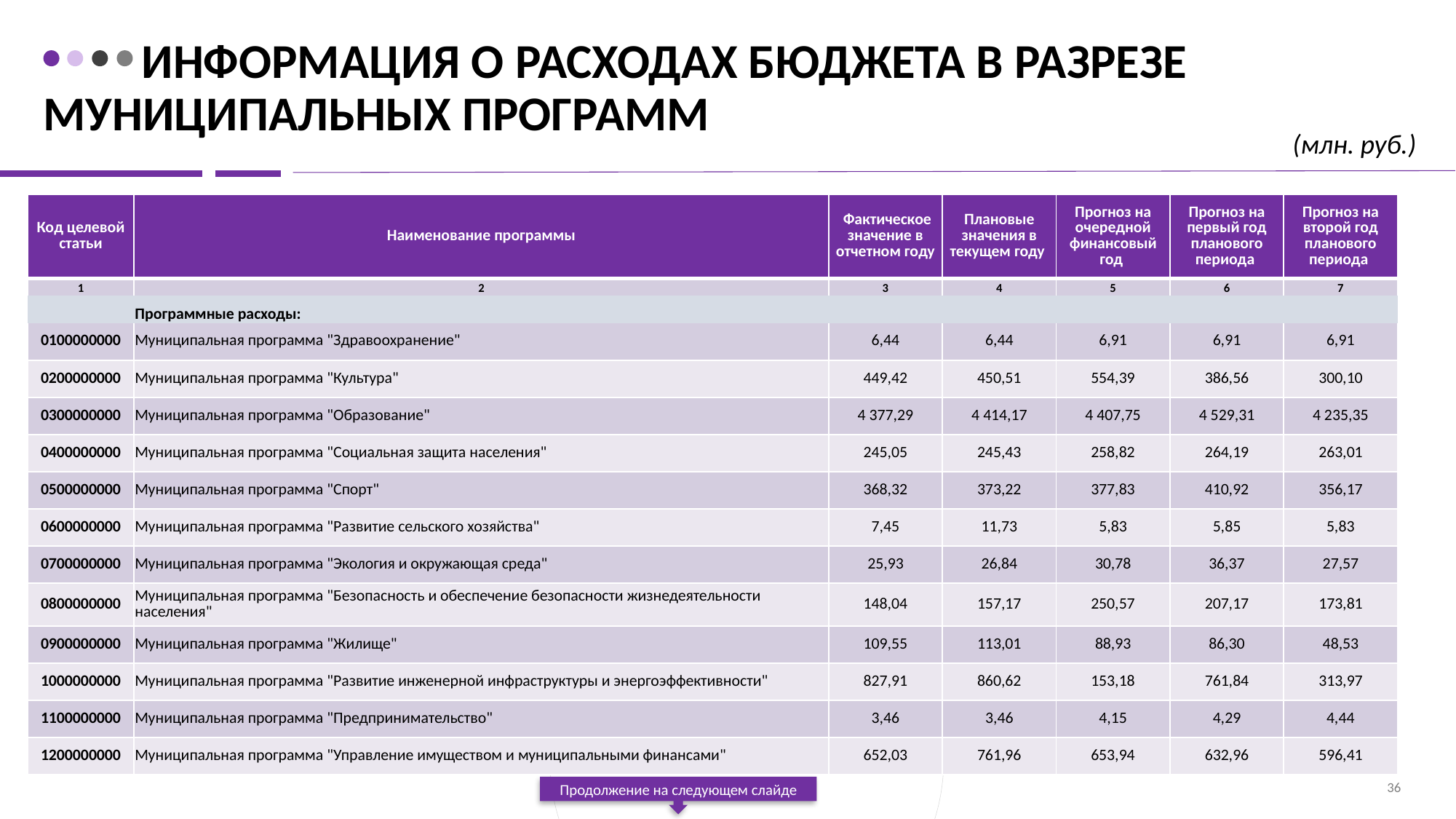

# Информация о расходах бюджета в разрезе муниципальных программ
(млн. руб.)
| Код целевой статьи | Наименование программы | Фактическое значение в отчетном году | Плановые значения в текущем году | Прогноз на очередной финансовый год | Прогноз на первый год планового периода | Прогноз на второй год планового периода |
| --- | --- | --- | --- | --- | --- | --- |
| 1 | 2 | 3 | 4 | 5 | 6 | 7 |
|  | Программные расходы: |  |  |  |  |  |
| 0100000000 | Муниципальная программа "Здравоохранение" | 6,44 | 6,44 | 6,91 | 6,91 | 6,91 |
| 0200000000 | Муниципальная программа "Культура" | 449,42 | 450,51 | 554,39 | 386,56 | 300,10 |
| 0300000000 | Муниципальная программа "Образование" | 4 377,29 | 4 414,17 | 4 407,75 | 4 529,31 | 4 235,35 |
| 0400000000 | Муниципальная программа "Социальная защита населения" | 245,05 | 245,43 | 258,82 | 264,19 | 263,01 |
| 0500000000 | Муниципальная программа "Спорт" | 368,32 | 373,22 | 377,83 | 410,92 | 356,17 |
| 0600000000 | Муниципальная программа "Развитие сельского хозяйства" | 7,45 | 11,73 | 5,83 | 5,85 | 5,83 |
| 0700000000 | Муниципальная программа "Экология и окружающая среда" | 25,93 | 26,84 | 30,78 | 36,37 | 27,57 |
| 0800000000 | Муниципальная программа "Безопасность и обеспечение безопасности жизнедеятельности населения" | 148,04 | 157,17 | 250,57 | 207,17 | 173,81 |
| 0900000000 | Муниципальная программа "Жилище" | 109,55 | 113,01 | 88,93 | 86,30 | 48,53 |
| 1000000000 | Муниципальная программа "Развитие инженерной инфраструктуры и энергоэффективности" | 827,91 | 860,62 | 153,18 | 761,84 | 313,97 |
| 1100000000 | Муниципальная программа "Предпринимательство" | 3,46 | 3,46 | 4,15 | 4,29 | 4,44 |
| 1200000000 | Муниципальная программа "Управление имуществом и муниципальными финансами" | 652,03 | 761,96 | 653,94 | 632,96 | 596,41 |
36
Продолжение на следующем слайде